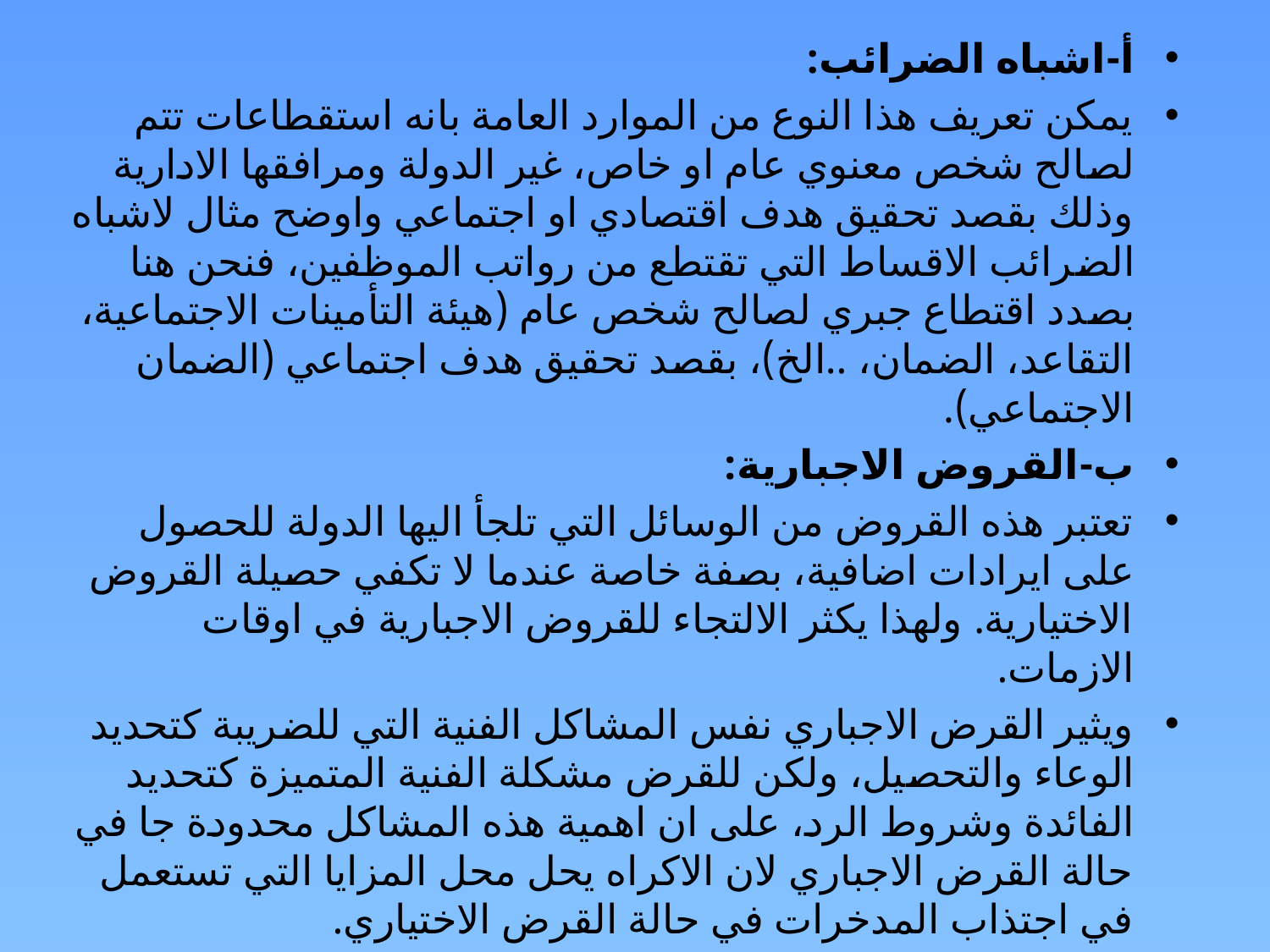

أ-اشباه الضرائب:
يمكن تعريف هذا النوع من الموارد العامة بانه استقطاعات تتم لصالح شخص معنوي عام او خاص، غير الدولة ومرافقها الادارية وذلك بقصد تحقيق هدف اقتصادي او اجتماعي واوضح مثال لاشباه الضرائب الاقساط التي تقتطع من رواتب الموظفين، فنحن هنا بصدد اقتطاع جبري لصالح شخص عام (هيئة التأمينات الاجتماعية، التقاعد، الضمان، ..الخ)، بقصد تحقيق هدف اجتماعي (الضمان الاجتماعي).
ب-القروض الاجبارية:
تعتبر هذه القروض من الوسائل التي تلجأ اليها الدولة للحصول على ايرادات اضافية، بصفة خاصة عندما لا تكفي حصيلة القروض الاختيارية. ولهذا يكثر الالتجاء للقروض الاجبارية في اوقات الازمات.
ويثير القرض الاجباري نفس المشاكل الفنية التي للضريبة كتحديد الوعاء والتحصيل، ولكن للقرض مشكلة الفنية المتميزة كتحديد الفائدة وشروط الرد، على ان اهمية هذه المشاكل محدودة جا في حالة القرض الاجباري لان الاكراه يحل محل المزايا التي تستعمل في اجتذاب المدخرات في حالة القرض الاختياري.